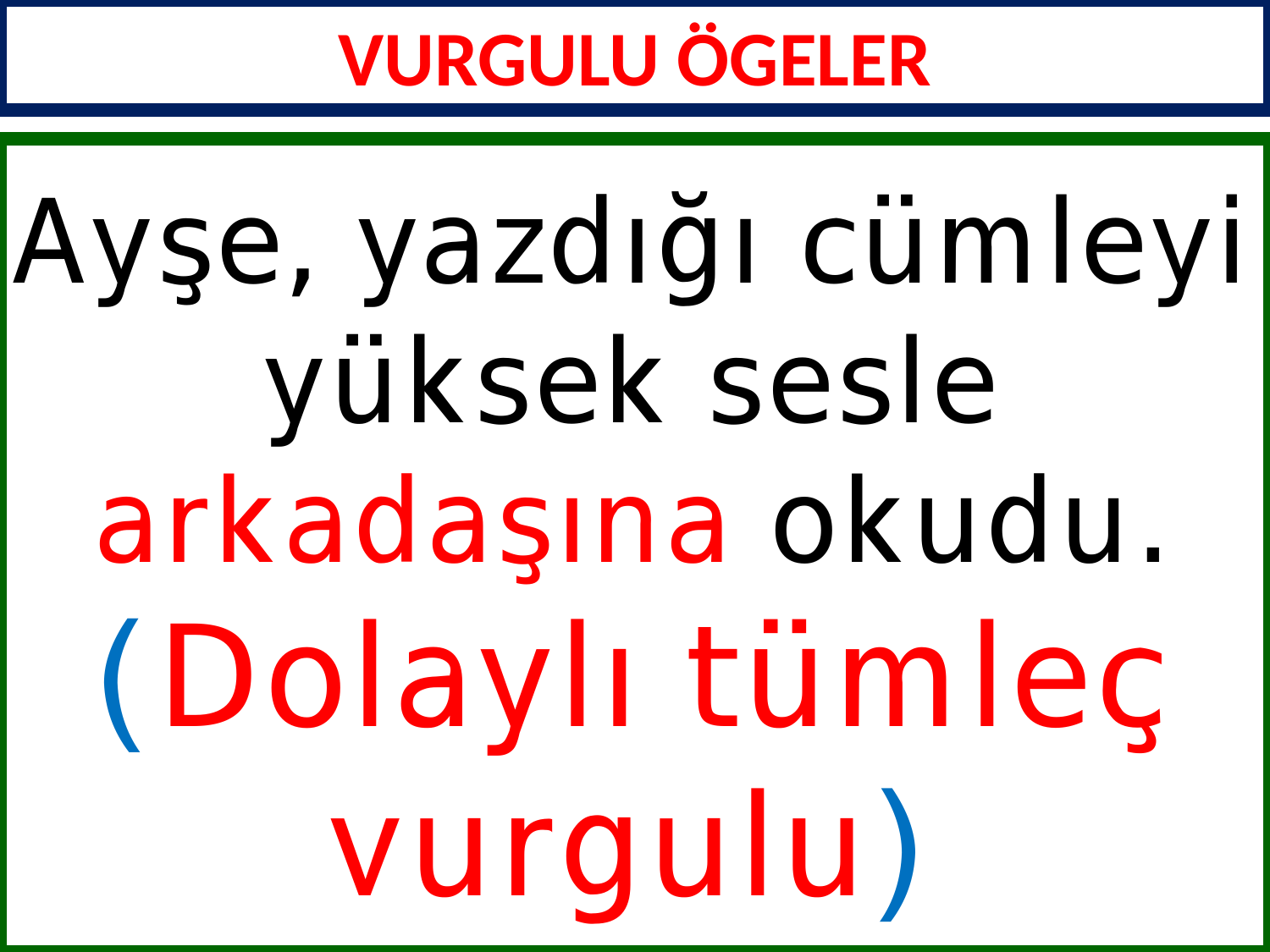

VURGULU ÖGELER
Ayşe, yazdığı cümleyi yüksek sesle arkadaşına okudu.
(Dolaylı tümleç vurgulu)